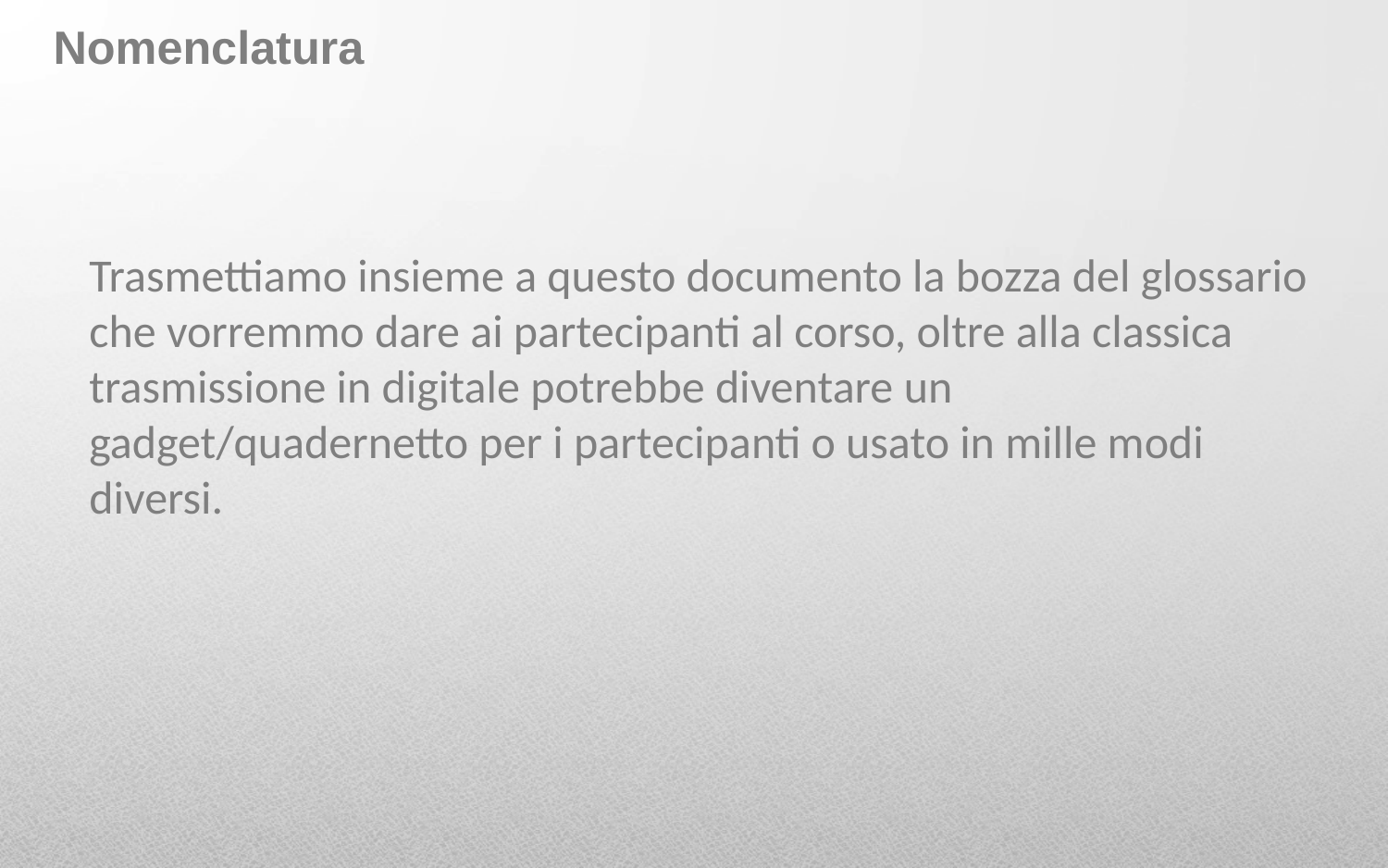

# Nomenclatura
Trasmettiamo insieme a questo documento la bozza del glossario che vorremmo dare ai partecipanti al corso, oltre alla classica trasmissione in digitale potrebbe diventare un gadget/quadernetto per i partecipanti o usato in mille modi diversi.